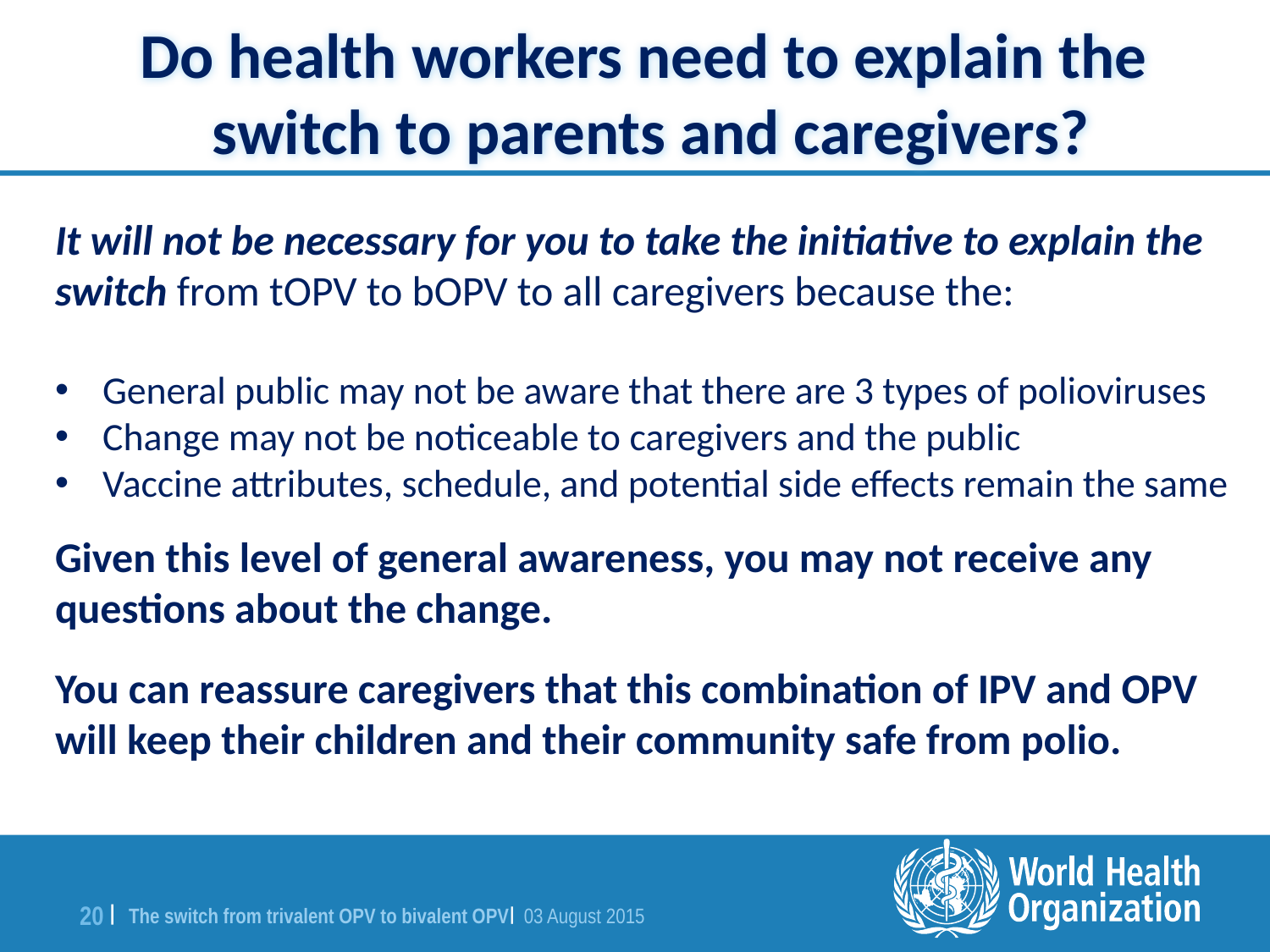

Do health workers need to explain the
switch to parents and caregivers?
It will not be necessary for you to take the initiative to explain the switch from tOPV to bOPV to all caregivers because the:
General public may not be aware that there are 3 types of polioviruses
Change may not be noticeable to caregivers and the public
Vaccine attributes, schedule, and potential side effects remain the same
Given this level of general awareness, you may not receive any questions about the change.

You can reassure caregivers that this combination of IPV and OPV will keep their children and their community safe from polio.